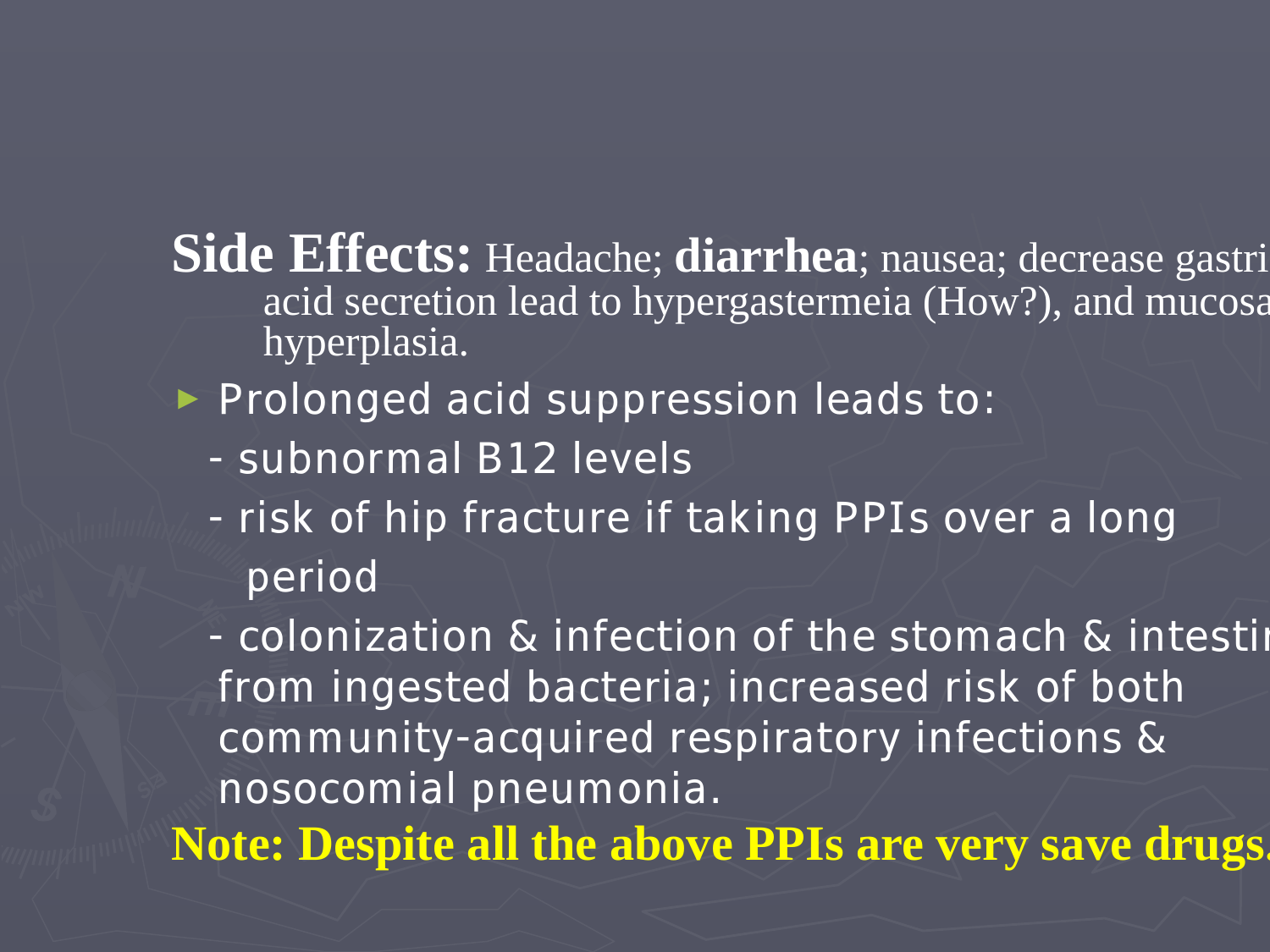

#
Side Effects: Headache; diarrhea; nausea; decrease gastric acid secretion lead to hypergastermeia (How?), and mucosal hyperplasia.
Prolonged acid suppression leads to:
   - subnormal B12 levels
   - risk of hip fracture if taking PPIs over a long
      period
   - colonization & infection of the stomach & intestine from ingested bacteria; increased risk of both community-acquired respiratory infections & nosocomial pneumonia.
Note: Despite all the above PPIs are very save drugs.